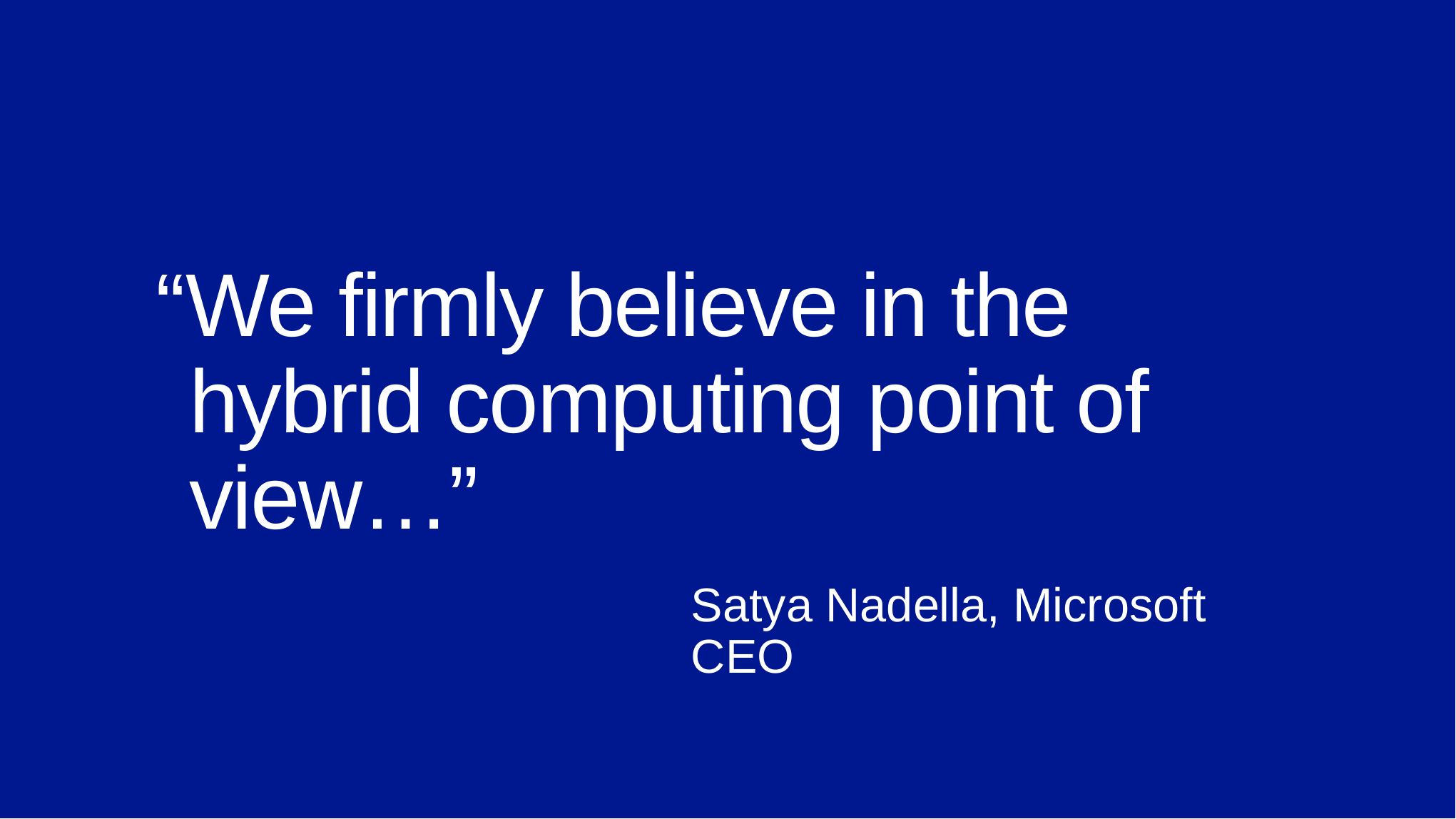

# “We firmly believe in the hybrid computing point of view…”
Satya Nadella, Microsoft CEO